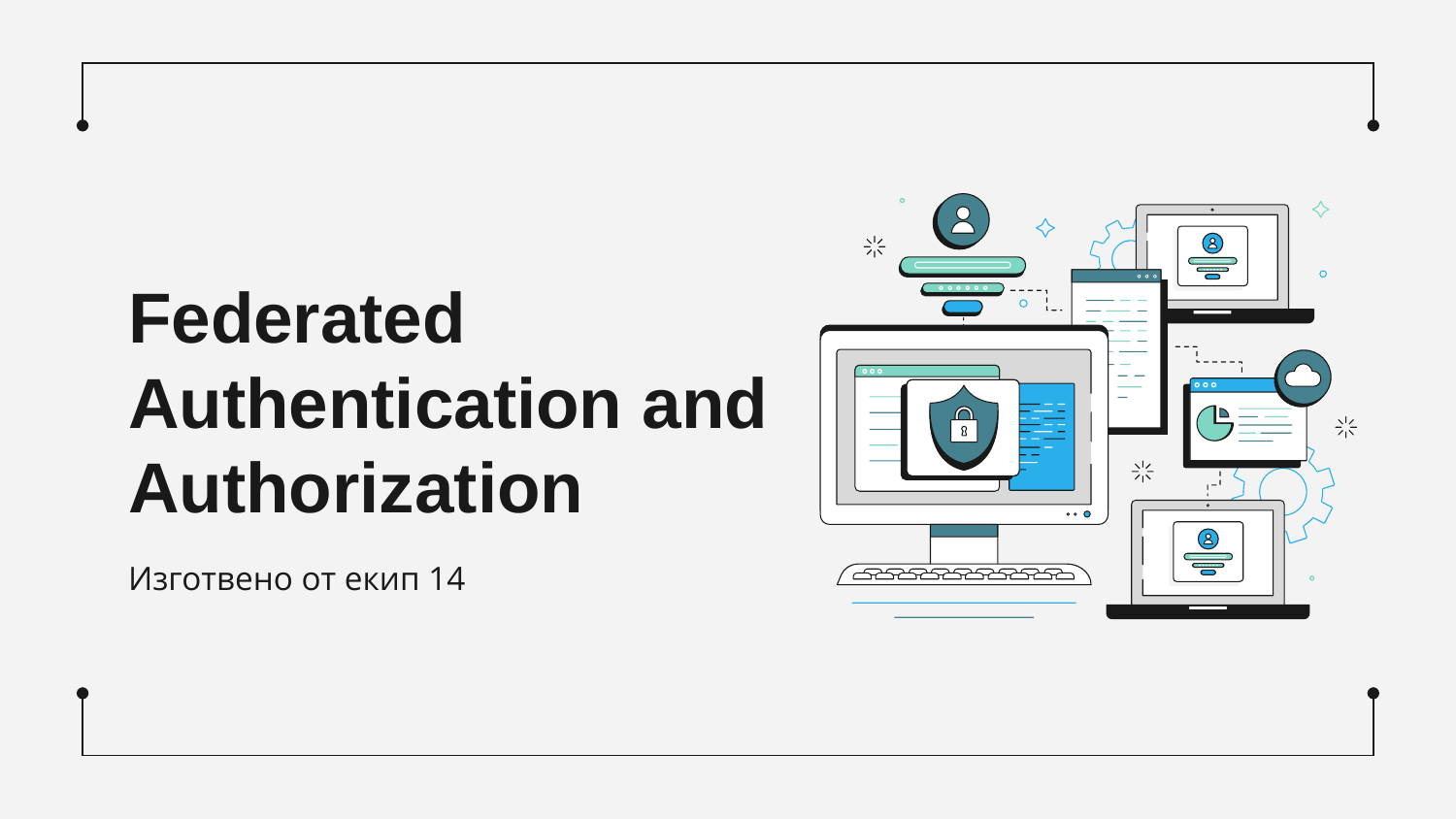

# Federated Authentication and Authorization
Изготвено от екип 14